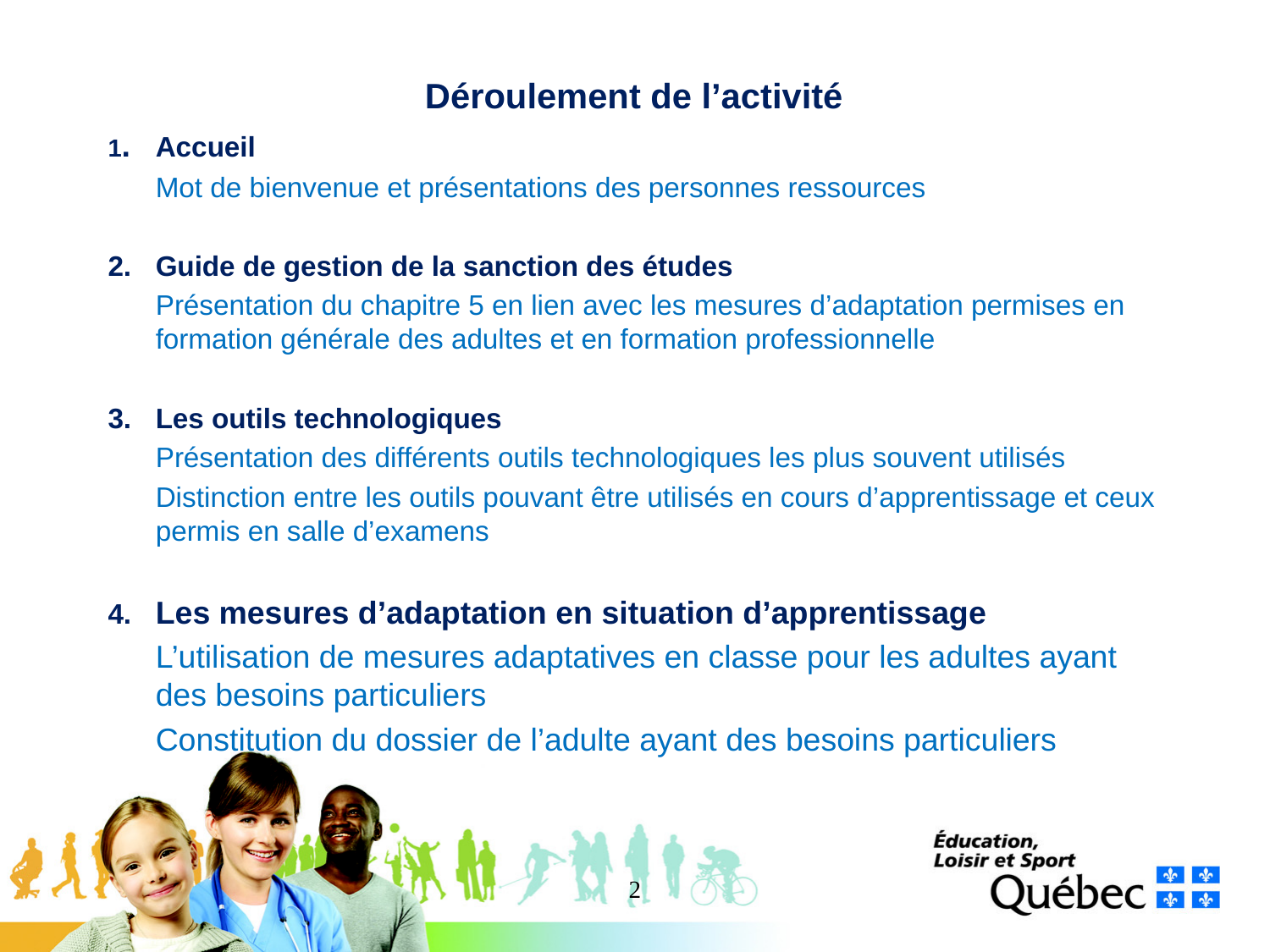

# Déroulement de l’activité
1.	Accueil
	Mot de bienvenue et présentations des personnes ressources

2.	Guide de gestion de la sanction des études
	Présentation du chapitre 5 en lien avec les mesures d’adaptation permises en formation générale des adultes et en formation professionnelle

3.	Les outils technologiques
	Présentation des différents outils technologiques les plus souvent utilisés
	Distinction entre les outils pouvant être utilisés en cours d’apprentissage et ceux permis en salle d’examens

4.	Les mesures d’adaptation en situation d’apprentissage
	L’utilisation de mesures adaptatives en classe pour les adultes ayant des besoins particuliers
	Constitution du dossier de l’adulte ayant des besoins particuliers

2